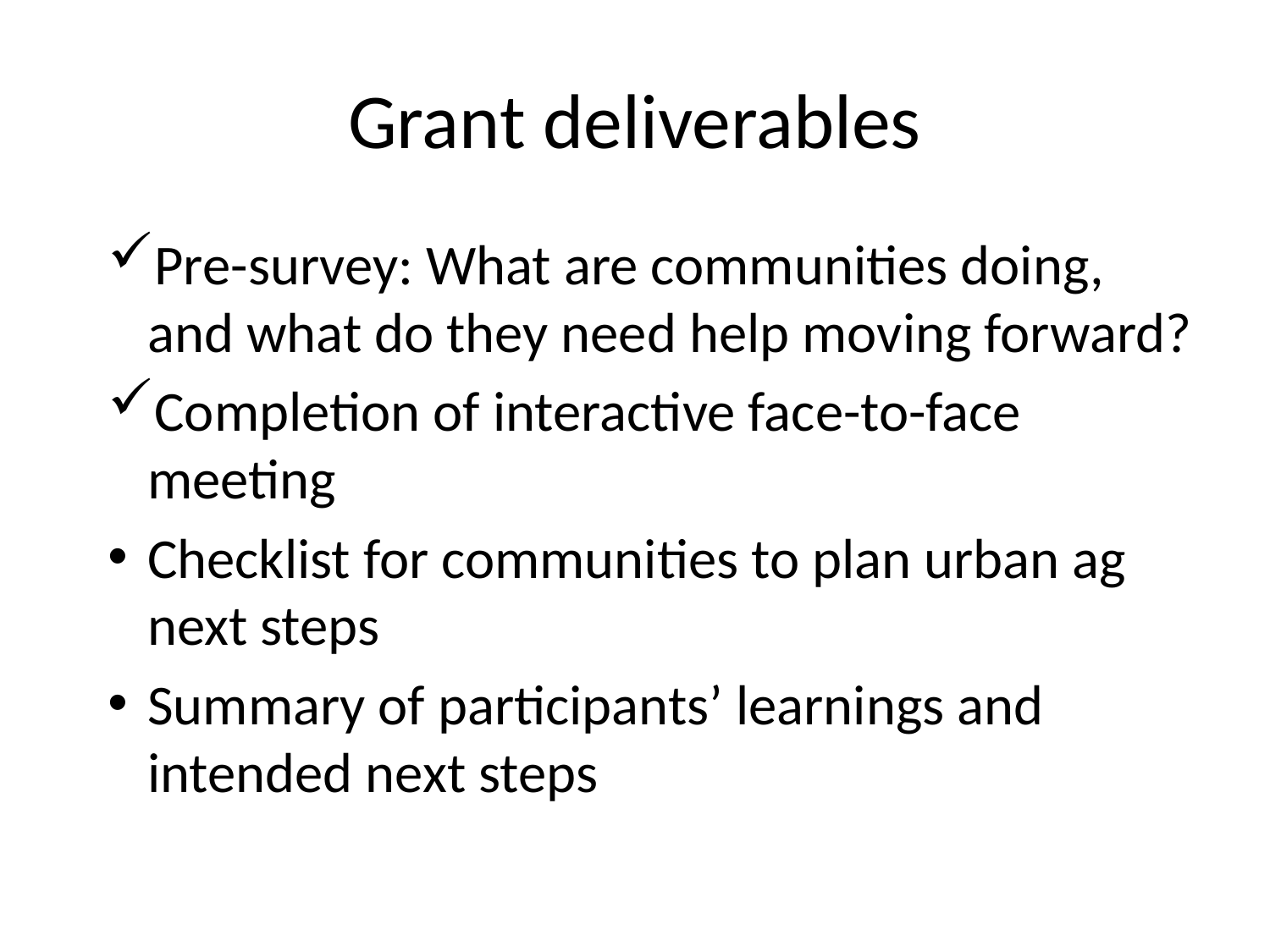

# Grant deliverables
Pre-survey: What are communities doing, and what do they need help moving forward?
Completion of interactive face-to-face meeting
Checklist for communities to plan urban ag next steps
Summary of participants’ learnings and intended next steps